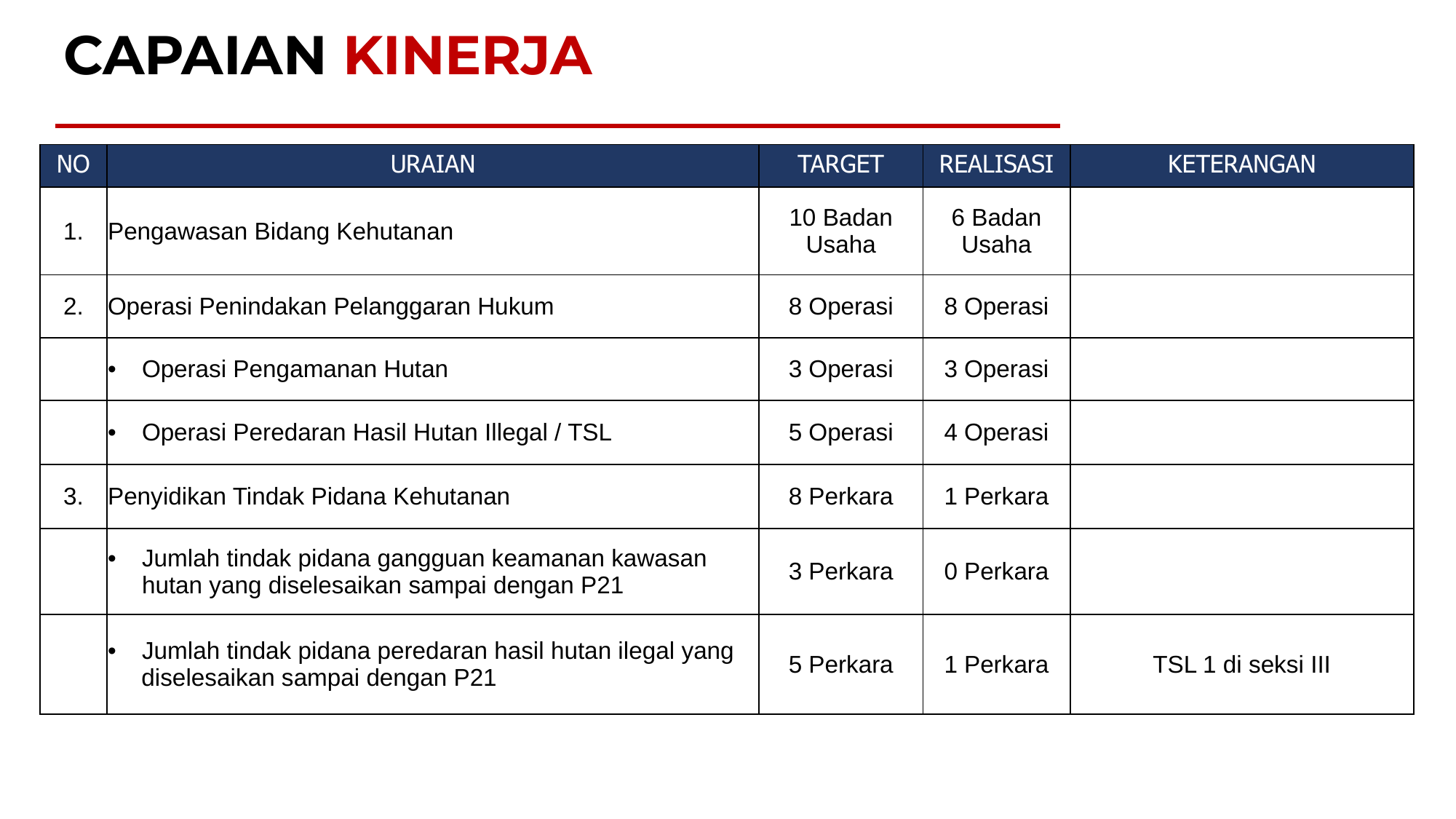

CAPAIAN KINERJA
| NO | URAIAN | TARGET | REALISASI | KETERANGAN |
| --- | --- | --- | --- | --- |
| 1. | Pengawasan Bidang Kehutanan | 10 Badan Usaha | 6 Badan Usaha |  |
| 2. | Operasi Penindakan Pelanggaran Hukum | 8 Operasi | 8 Operasi |  |
|  | Operasi Pengamanan Hutan | 3 Operasi | 3 Operasi |  |
|  | Operasi Peredaran Hasil Hutan Illegal / TSL | 5 Operasi | 4 Operasi |  |
| 3. | Penyidikan Tindak Pidana Kehutanan | 8 Perkara | 1 Perkara |  |
|  | Jumlah tindak pidana gangguan keamanan kawasan hutan yang diselesaikan sampai dengan P21 | 3 Perkara | 0 Perkara |  |
|  | Jumlah tindak pidana peredaran hasil hutan ilegal yang diselesaikan sampai dengan P21 | 5 Perkara | 1 Perkara | TSL 1 di seksi III |